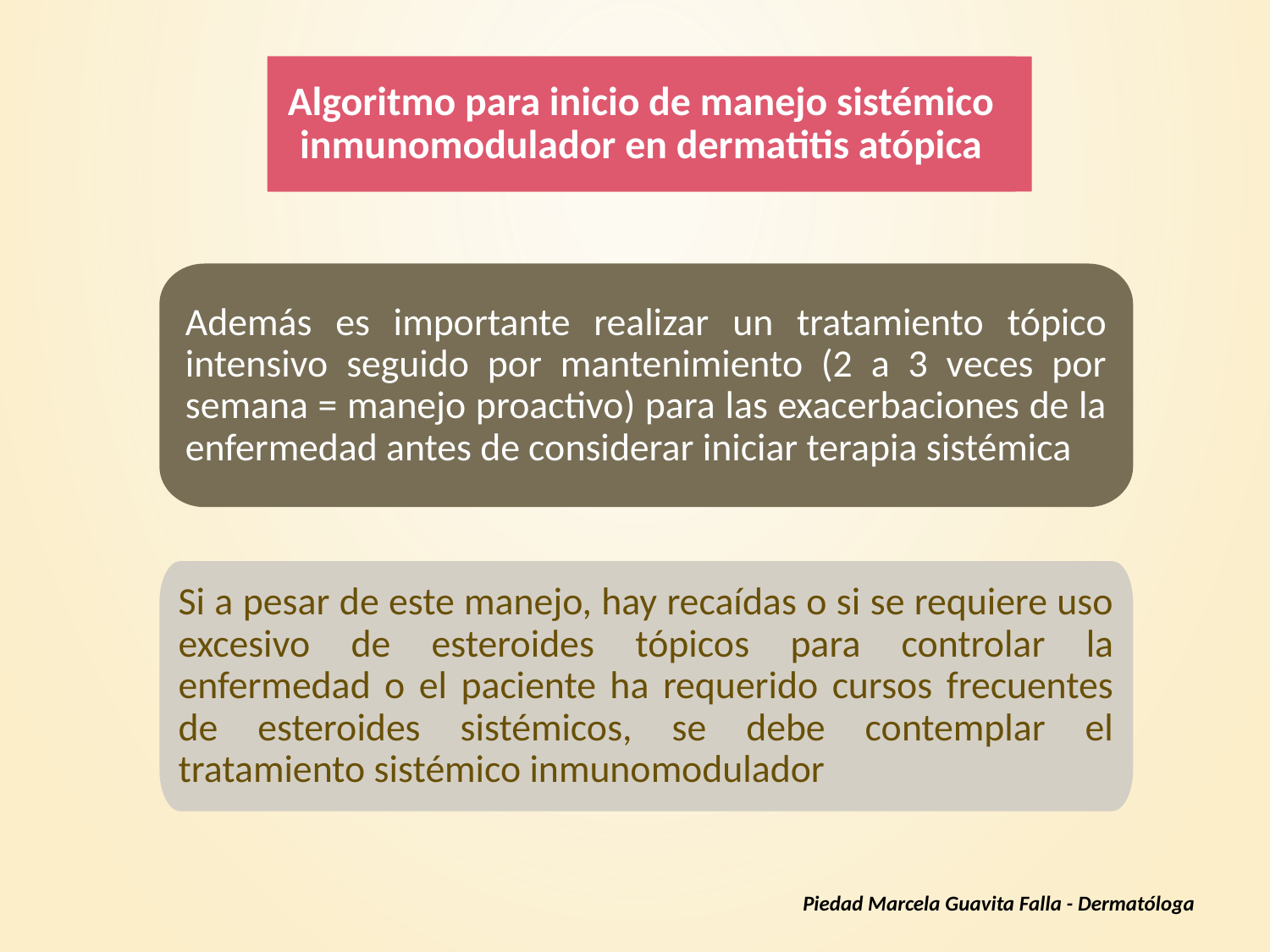

Algoritmo para inicio de manejo sistémico inmunomodulador en dermatitis atópica
Además es importante realizar un tratamiento tópico intensivo seguido por mantenimiento (2 a 3 veces por semana = manejo proactivo) para las exacerbaciones de la enfermedad antes de considerar iniciar terapia sistémica
Si a pesar de este manejo, hay recaídas o si se requiere uso excesivo de esteroides tópicos para controlar la enfermedad o el paciente ha requerido cursos frecuentes de esteroides sistémicos, se debe contemplar el tratamiento sistémico inmunomodulador

Piedad Marcela Guavita Falla - Dermatóloga